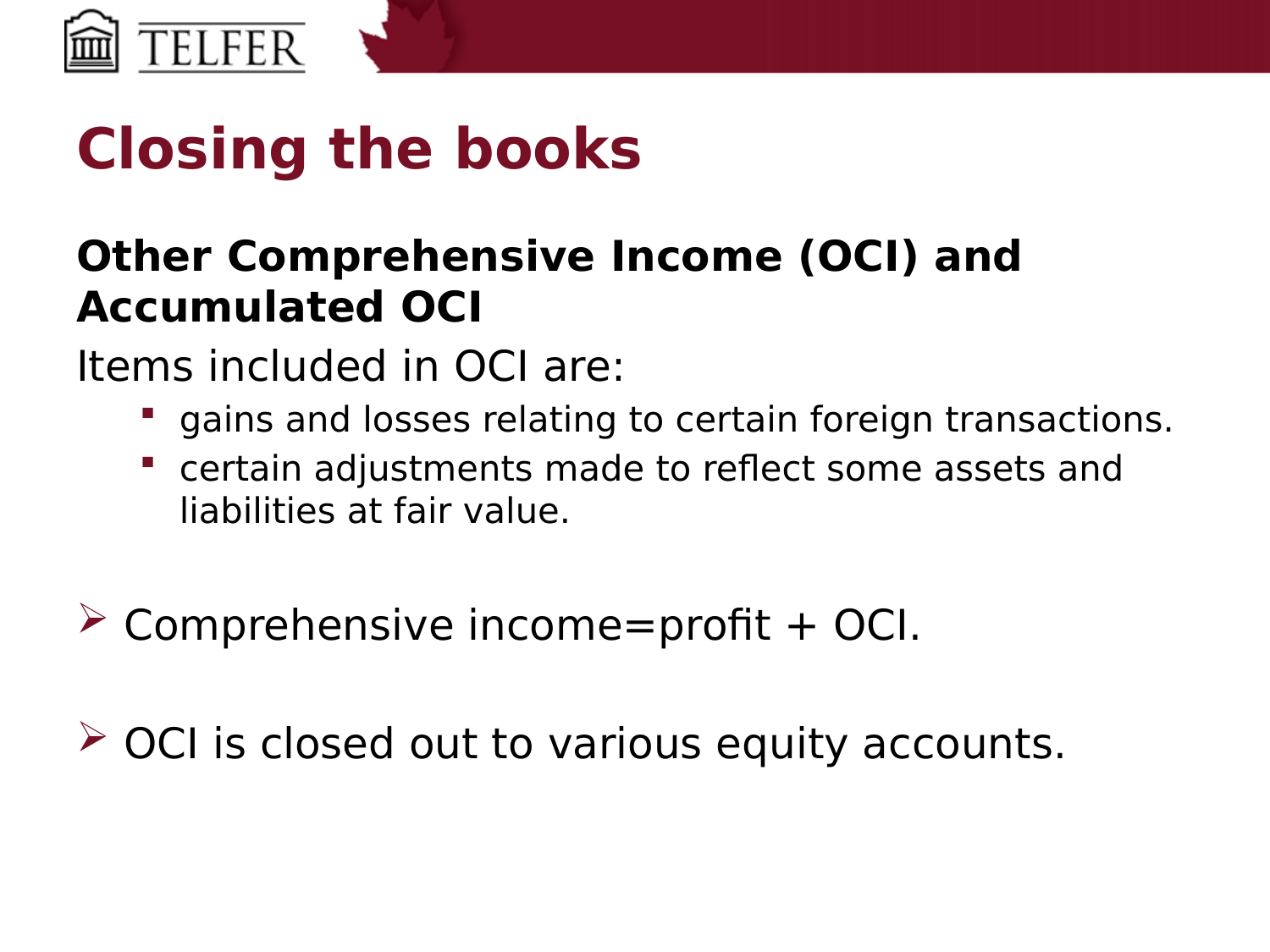

# Closing the books
Other Comprehensive Income (OCI) and Accumulated OCI
Items included in OCI are:
gains and losses relating to certain foreign transactions.
certain adjustments made to reflect some assets and liabilities at fair value.

Comprehensive income=profit + OCI.

OCI is closed out to various equity accounts.